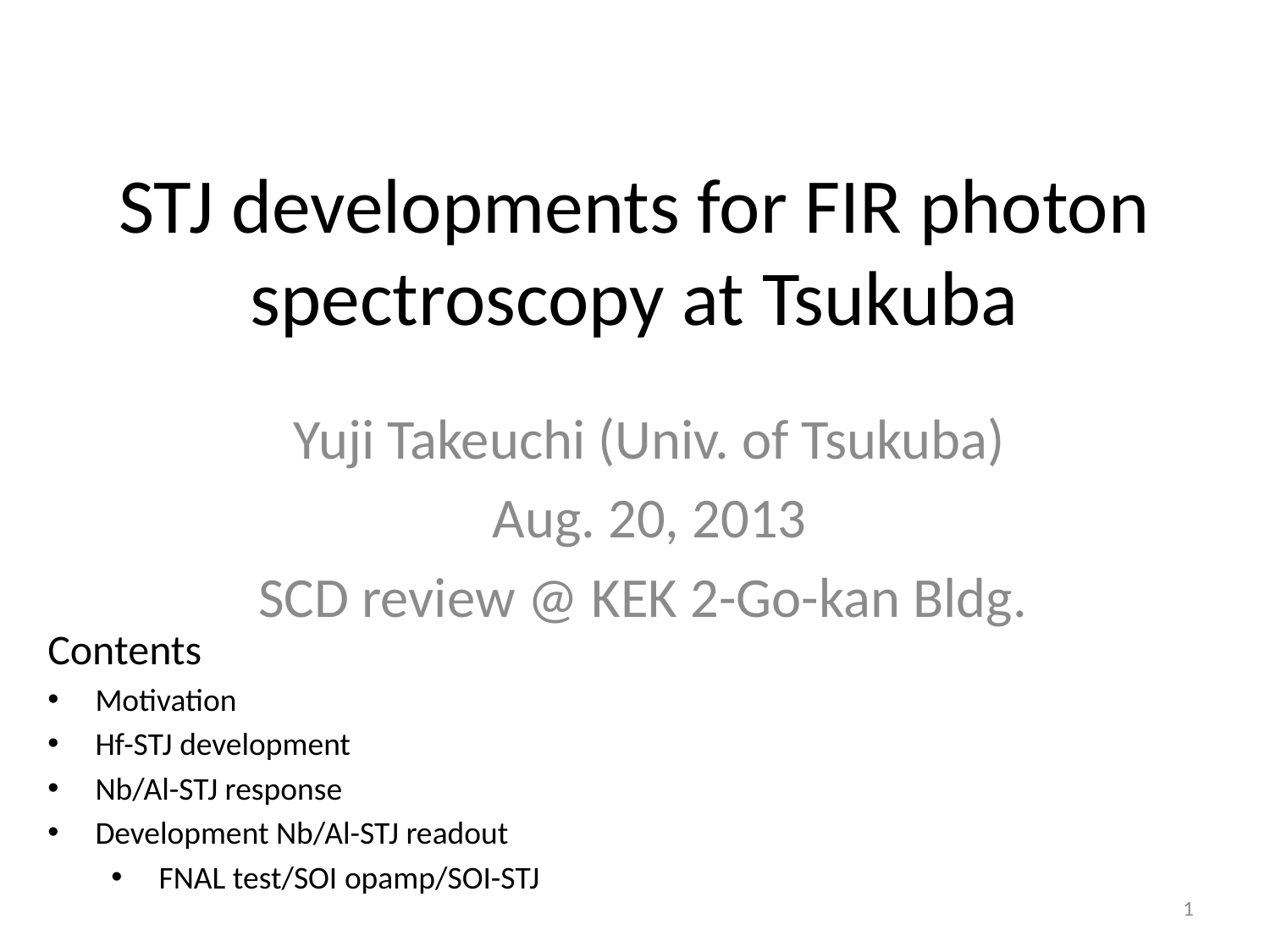

# STJ developments for FIR photon spectroscopy at Tsukuba
Yuji Takeuchi (Univ. of Tsukuba)
Aug. 20, 2013
SCD review @ KEK 2-Go-kan Bldg.
Contents
Motivation
Hf-STJ development
Nb/Al-STJ response
Development Nb/Al-STJ readout
FNAL test/SOI opamp/SOI-STJ
1